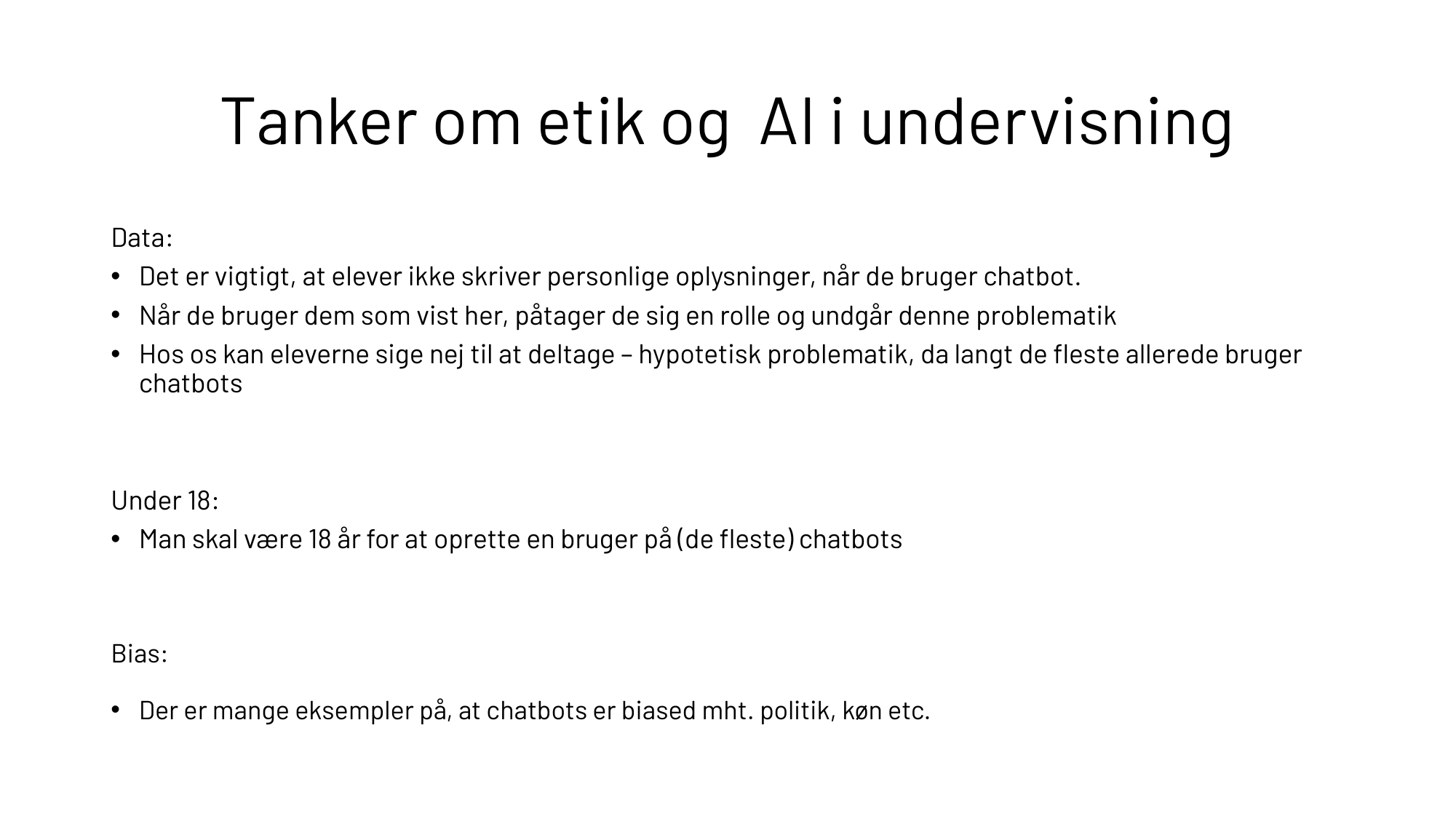

# Tanker om etik og  AI i undervisning
Data:
Det er vigtigt, at elever ikke skriver personlige oplysninger, når de bruger chatbot.
Når de bruger dem som vist her, påtager de sig en rolle og undgår denne problematik
Hos os kan eleverne sige nej til at deltage – hypotetisk problematik, da langt de fleste allerede bruger chatbots

Under 18:
Man skal være 18 år for at oprette en bruger på (de fleste) chatbots

Bias:
Der er mange eksempler på, at chatbots er biased mht. politik, køn etc.